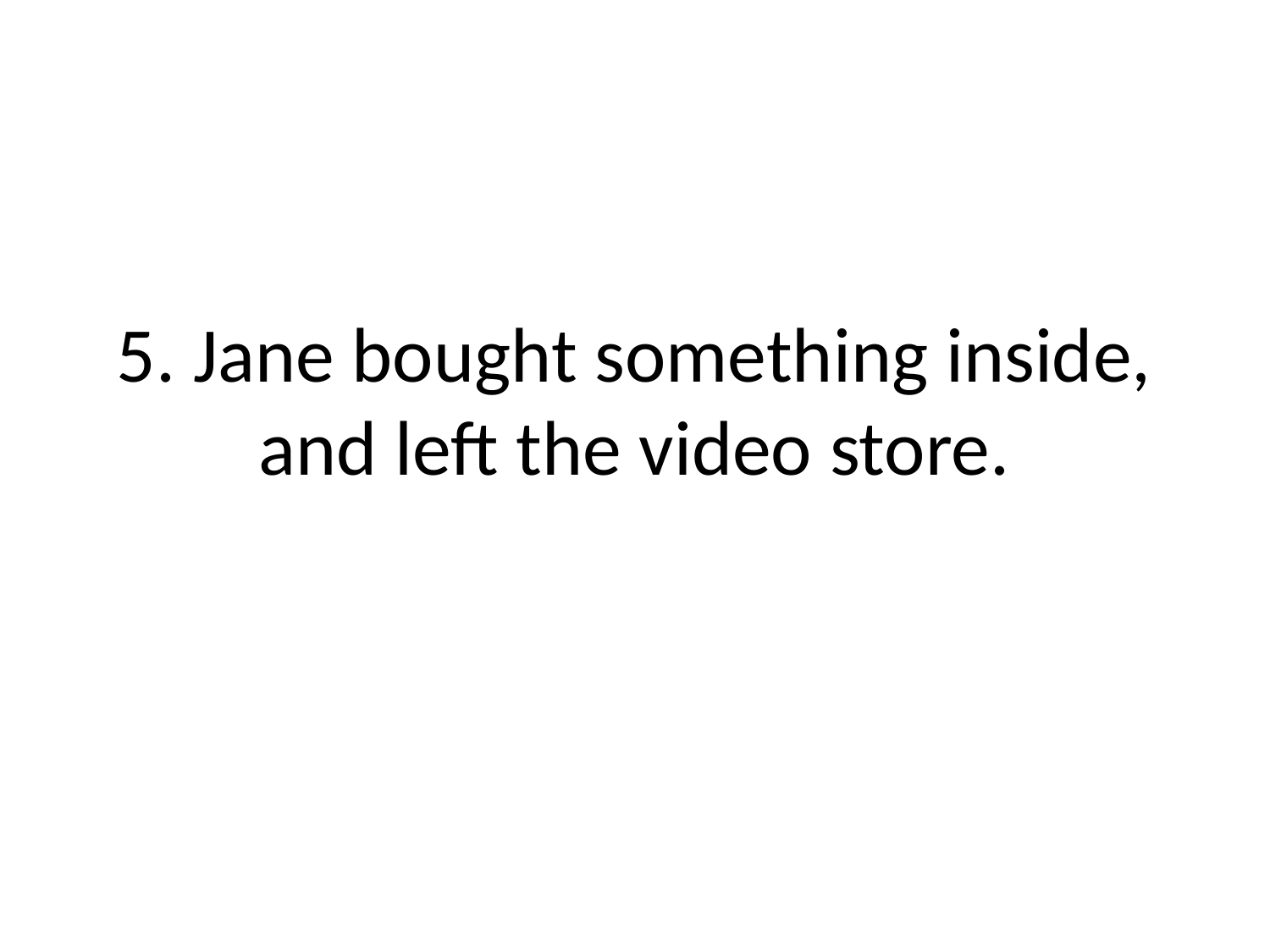

# 5. Jane bought something inside, and left the video store.